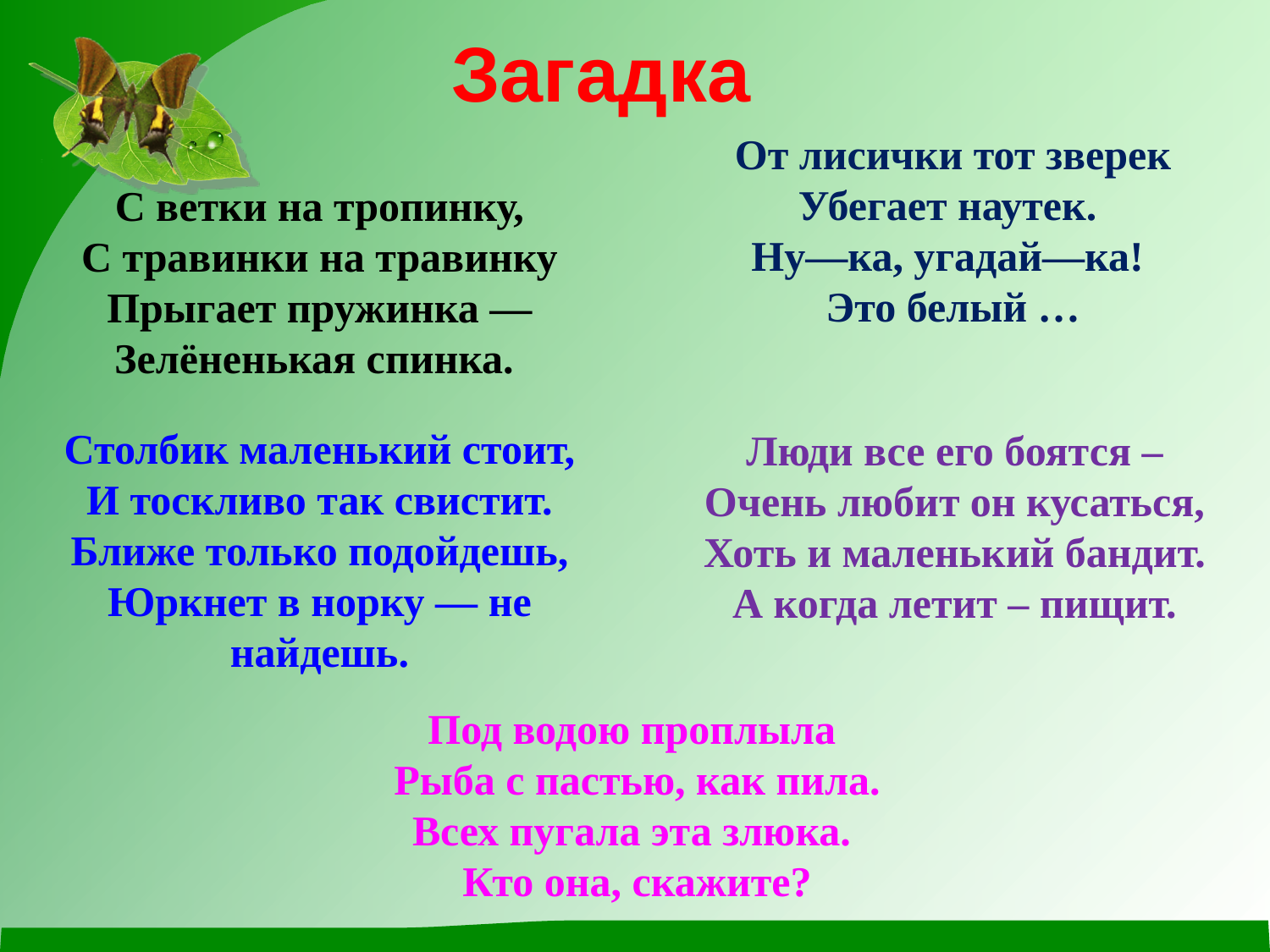

# Загадка
От лисички тот зверек Убегает наутек.
Ну—ка, угадай—ка!
Это белый …

С ветки на тропинку,
С травинки на травинку
Прыгает пружинка —
Зелёненькая спинка.
Столбик маленький стоит,
И тоскливо так свистит.
Ближе только подойдешь,
Юркнет в норку — не найдешь.
Люди все его боятся –
Очень любит он кусаться,
Хоть и маленький бандит.
А когда летит – пищит.
Под водою проплыла
Рыба с пастью, как пила. Всех пугала эта злюка.
Кто она, скажите?